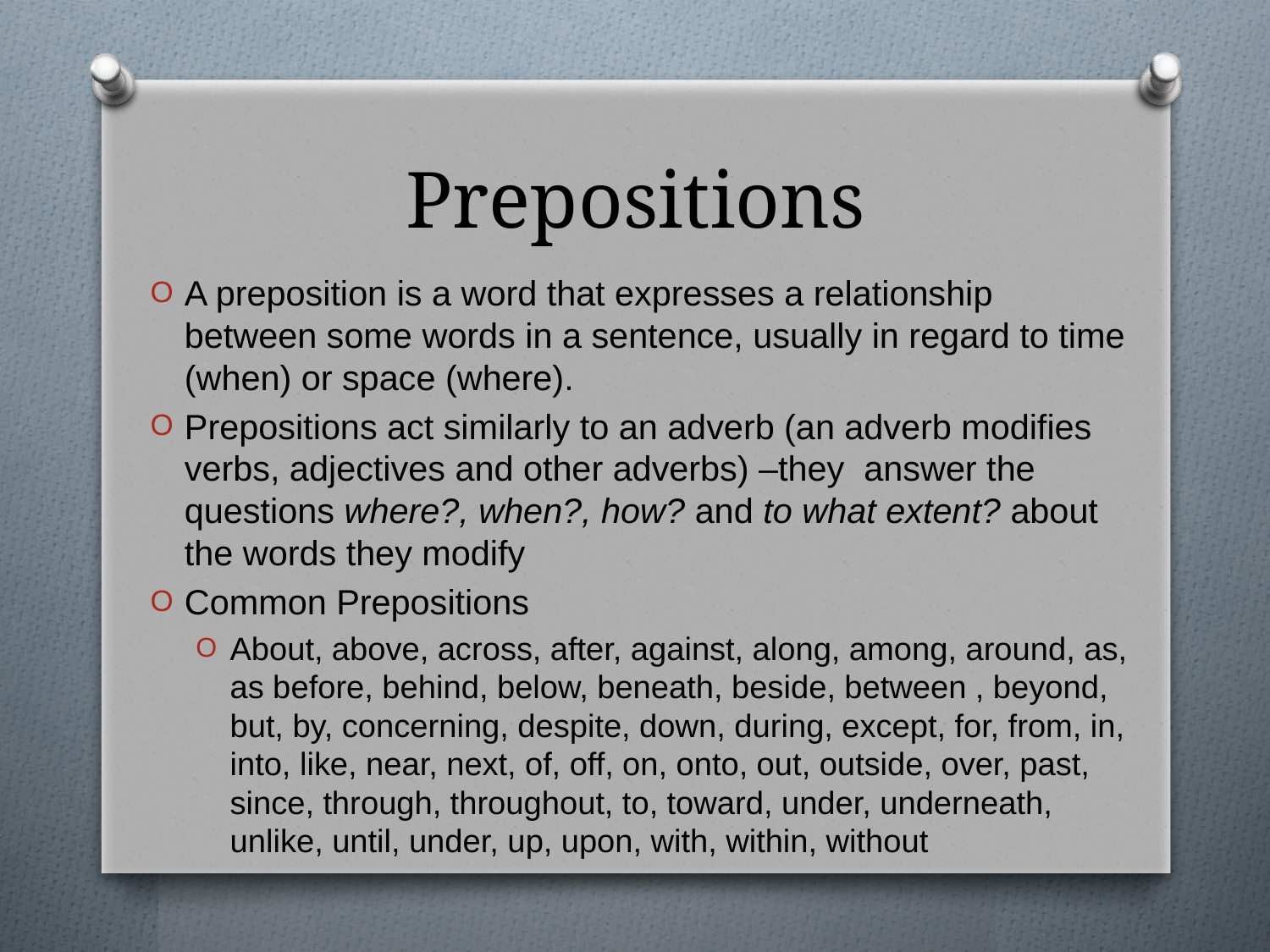

# Prepositions
A preposition is a word that expresses a relationship between some words in a sentence, usually in regard to time (when) or space (where).
Prepositions act similarly to an adverb (an adverb modifies verbs, adjectives and other adverbs) –they  answer the questions where?, when?, how? and to what extent? about the words they modify
Common Prepositions
About, above, across, after, against, along, among, around, as, as before, behind, below, beneath, beside, between , beyond, but, by, concerning, despite, down, during, except, for, from, in, into, like, near, next, of, off, on, onto, out, outside, over, past, since, through, throughout, to, toward, under, underneath, unlike, until, under, up, upon, with, within, without